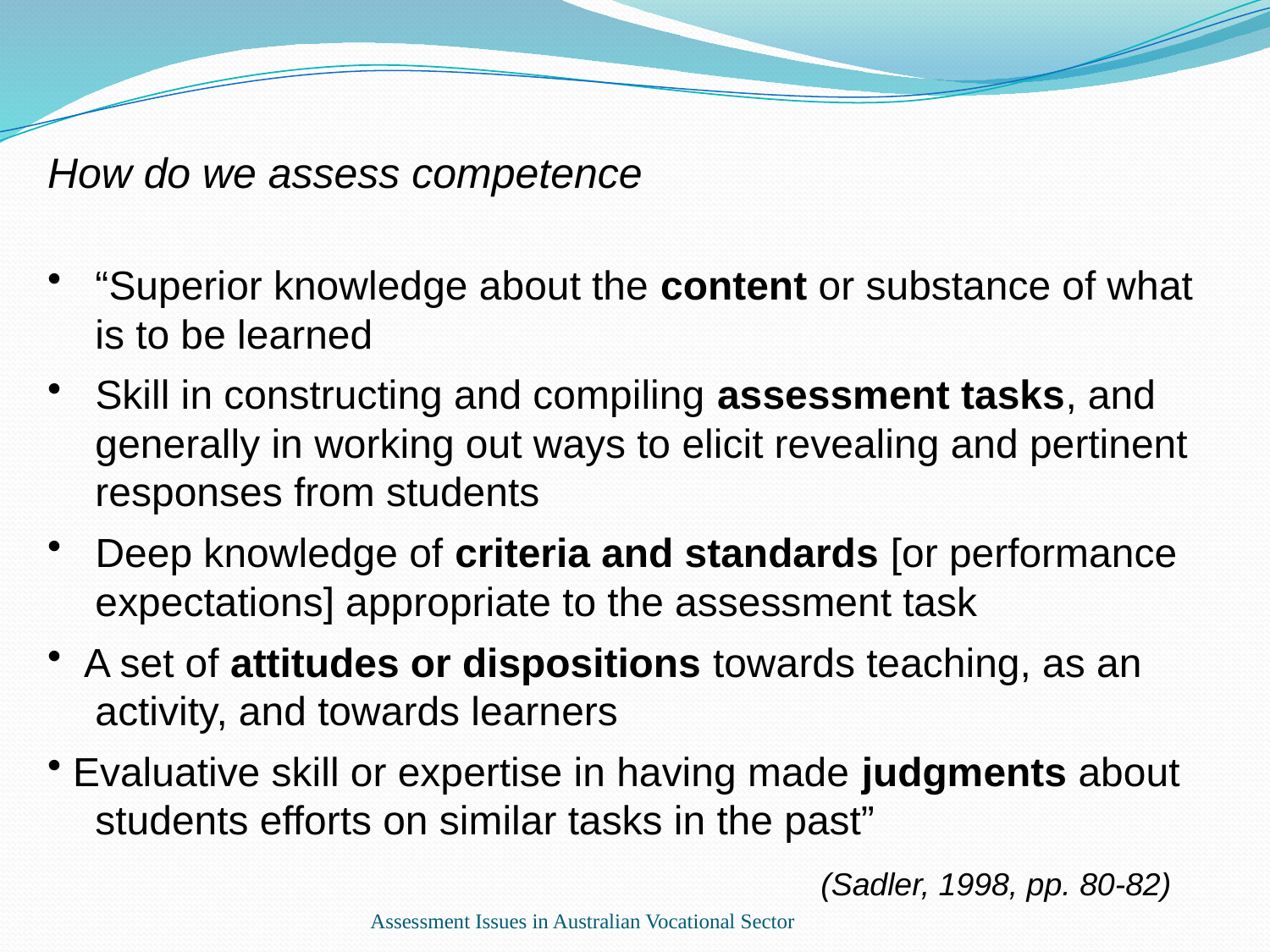

How do we assess competence

  “Superior knowledge about the content or substance of what
  is to be learned
  Skill in constructing and compiling assessment tasks, and
  generally in working out ways to elicit revealing and pertinent
  responses from students
  Deep knowledge of criteria and standards [or performance
  expectations] appropriate to the assessment task
 A set of attitudes or dispositions towards teaching, as an
  activity, and towards learners
Evaluative skill or expertise in having made judgments about
  students efforts on similar tasks in the past”
						 (Sadler, 1998, pp. 80-82)
Assessment Issues in Australian Vocational Sector